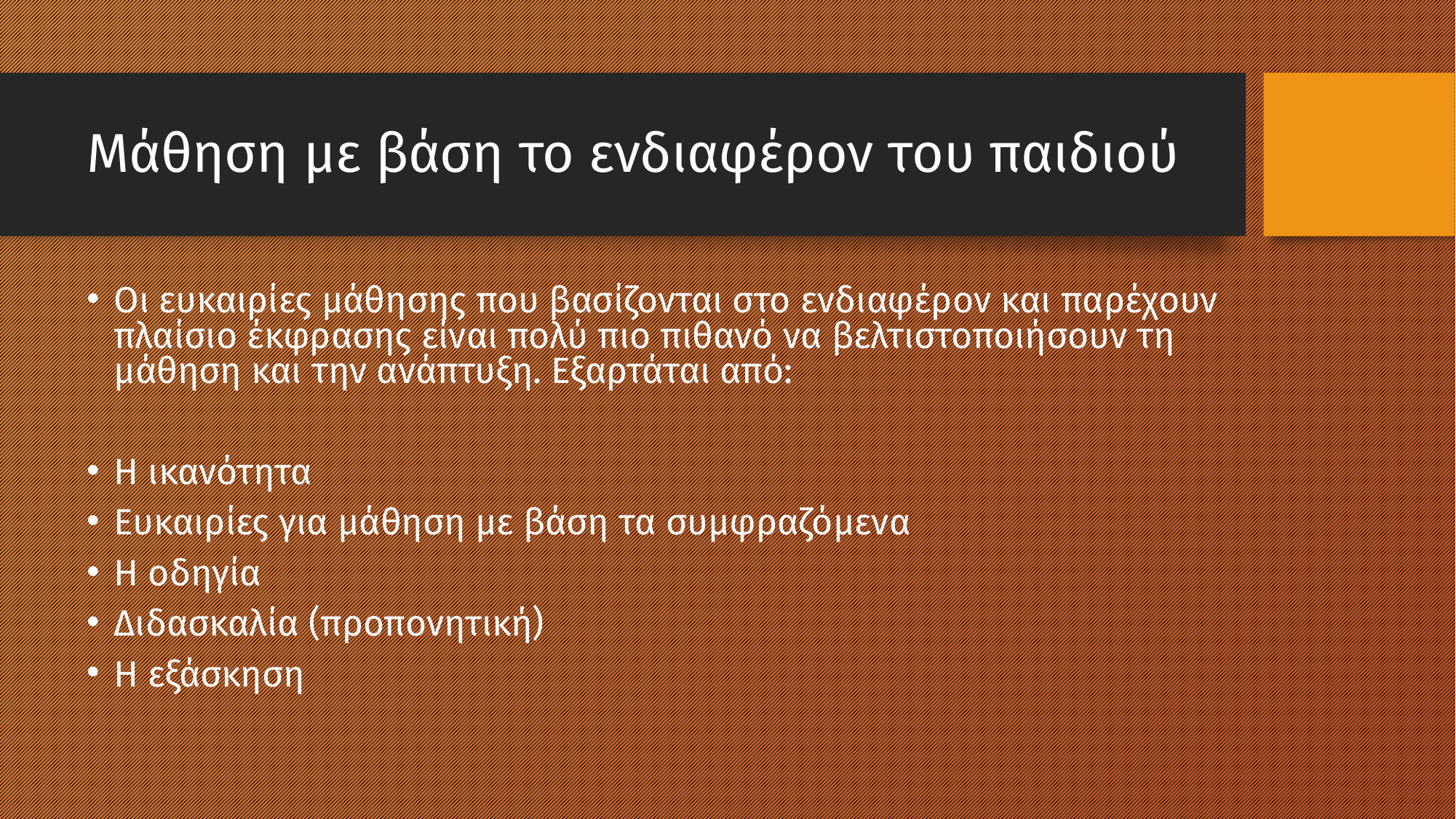

# Μάθηση με βάση το ενδιαφέρον του παιδιού
Οι ευκαιρίες μάθησης που βασίζονται στο ενδιαφέρον και παρέχουν πλαίσιο έκφρασης είναι πολύ πιο πιθανό να βελτιστοποιήσουν τη μάθηση και την ανάπτυξη. Εξαρτάται από:

Η ικανότητα
Ευκαιρίες για μάθηση με βάση τα συμφραζόμενα
Η οδηγία
Διδασκαλία (προπονητική)
Η εξάσκηση